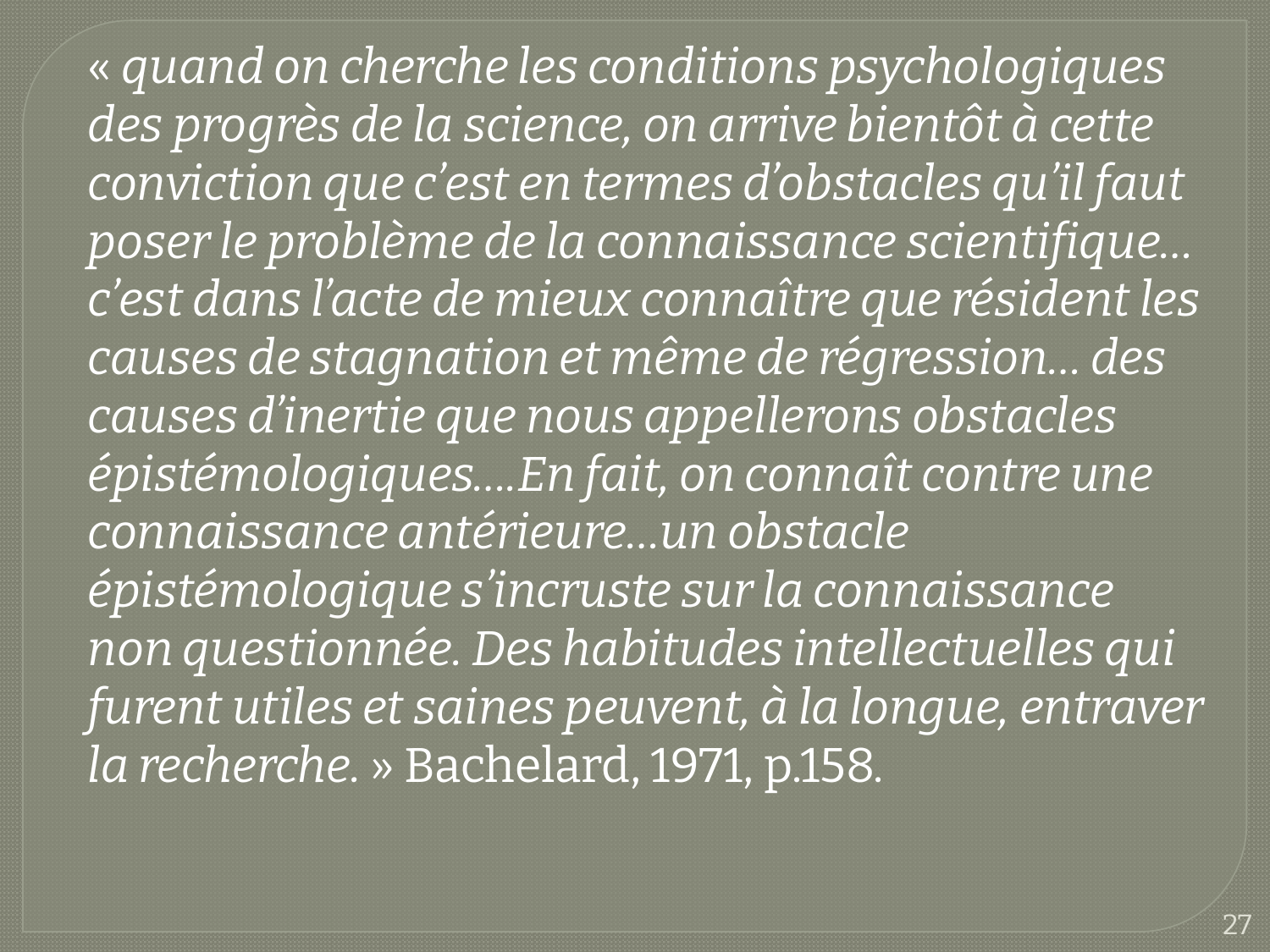

« quand on cherche les conditions psychologiques des progrès de la science, on arrive bientôt à cette conviction que c’est en termes d’obstacles qu’il faut poser le problème de la connaissance scientifique… c’est dans l’acte de mieux connaître que résident les causes de stagnation et même de régression… des causes d’inertie que nous appellerons obstacles épistémologiques….En fait, on connaît contre une connaissance antérieure…un obstacle épistémologique s’incruste sur la connaissance non questionnée. Des habitudes intellectuelles qui furent utiles et saines peuvent, à la longue, entraver la recherche. » Bachelard, 1971, p.158.

27